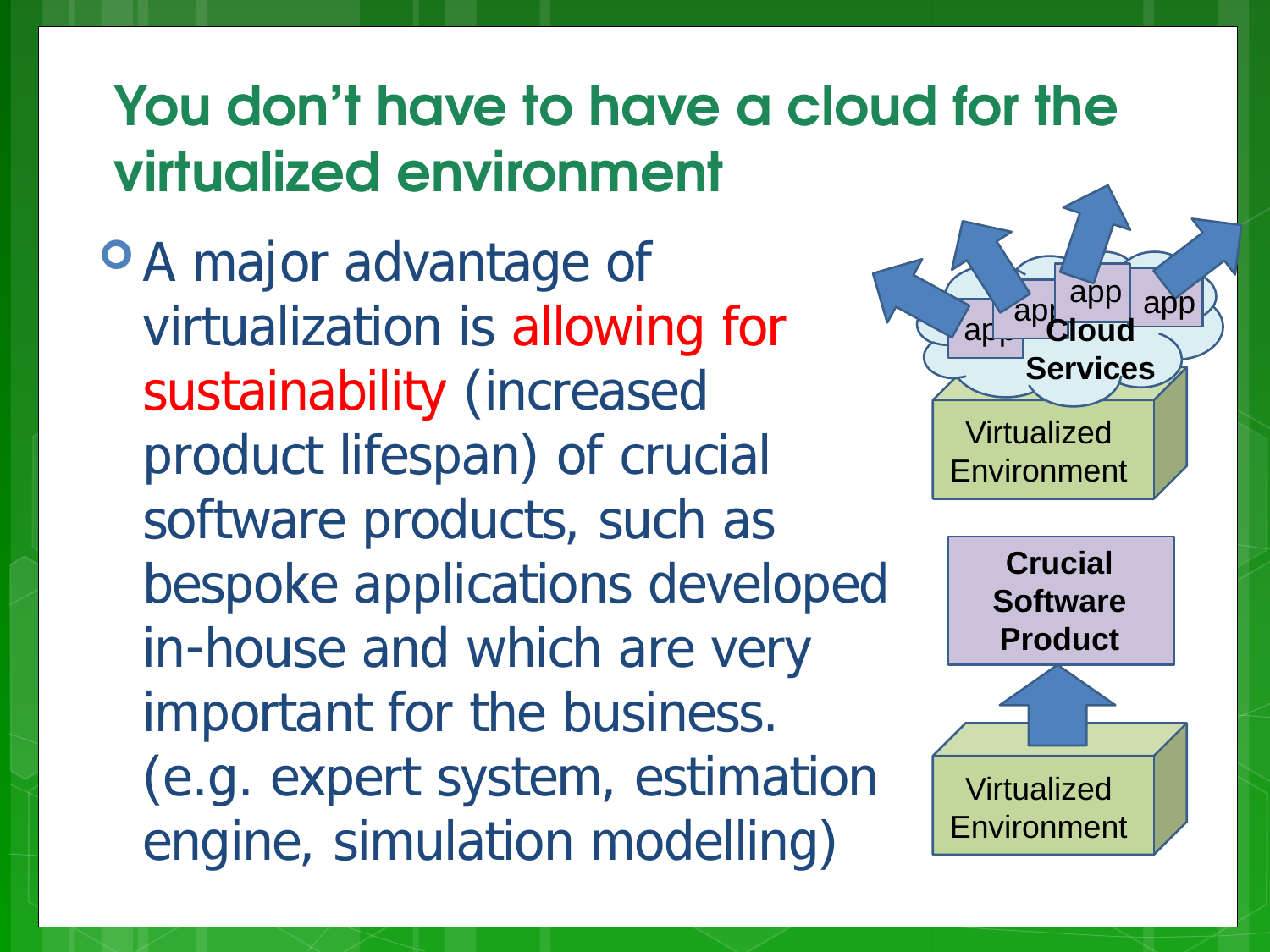

# You don’t have to have a cloud for the virtualized environment

A major advantage of
virtualization is allowing for
sustainability (increased
product lifespan) of crucial
software products, such as
bespoke applications developed
in-house and which are very
important for the business.
(e.g. expert system, estimation
engine, simulation modelling)

app

app

app

app
Cloud
Services

Virtualized
Environment

Crucial
Software
Product

Virtualized
Environment